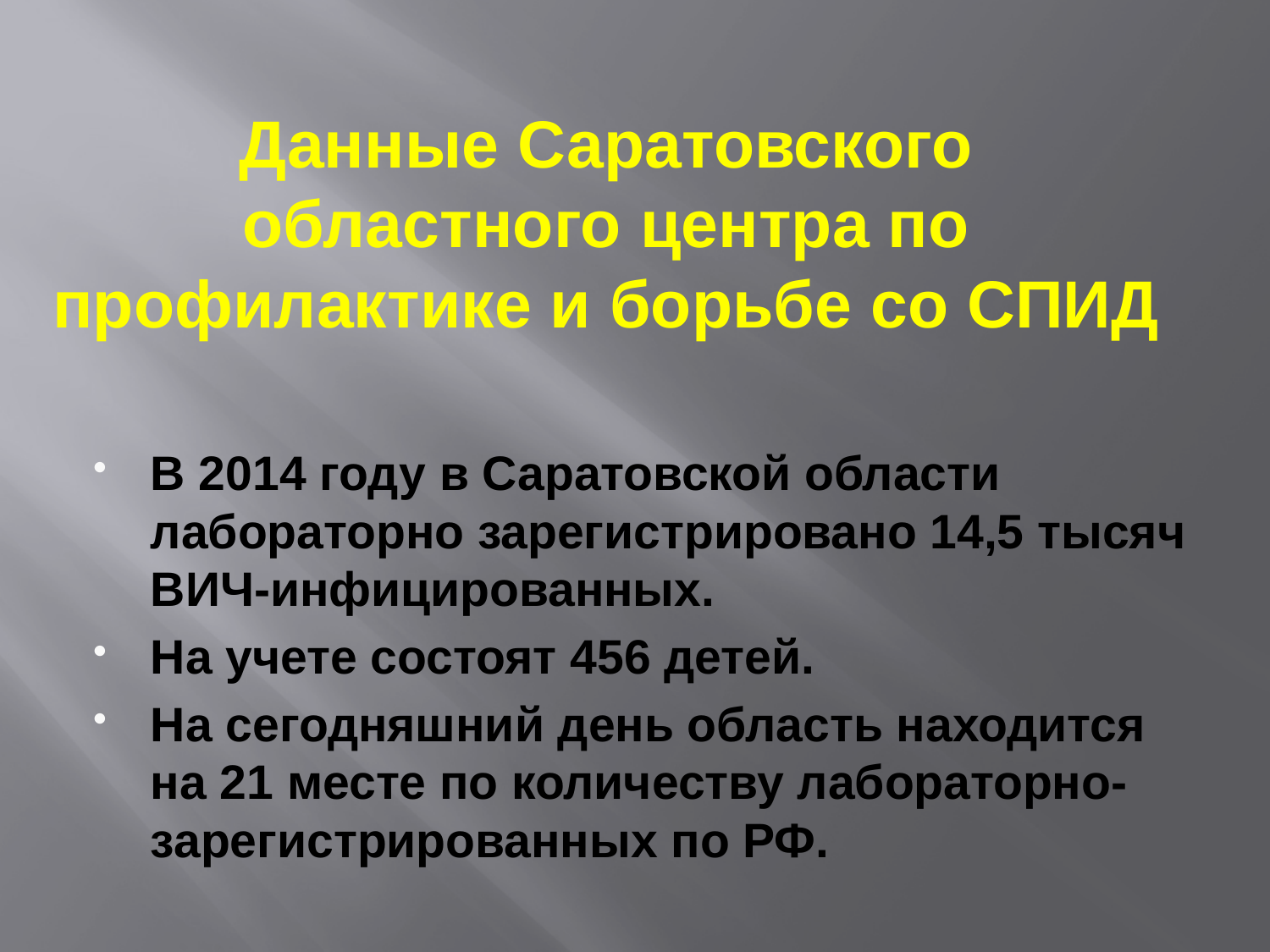

# Данные Саратовского областного центра по профилактике и борьбе со СПИД
В 2014 году в Саратовской области лабораторно зарегистрировано 14,5 тысяч ВИЧ-инфицированных.
На учете состоят 456 детей.
На сегодняшний день область находится на 21 месте по количеству лабораторно-зарегистрированных по РФ.